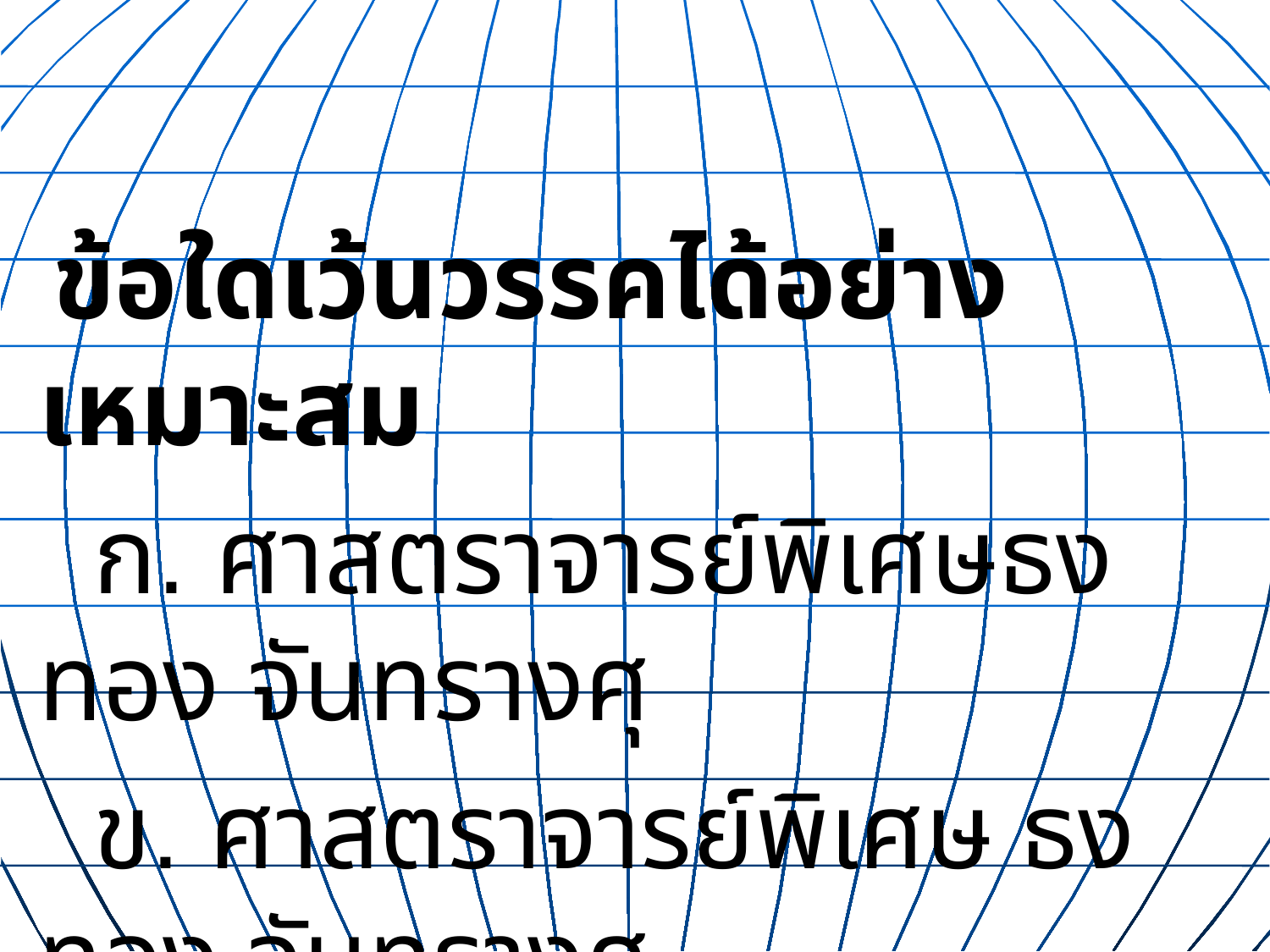

ข้อใดเว้นวรรคได้อย่างเหมาะสม
  ก. ศาสตราจารย์พิเศษธงทอง จันทรางศุ
  ข. ศาสตราจารย์พิเศษ ธงทอง จันทรางศุ